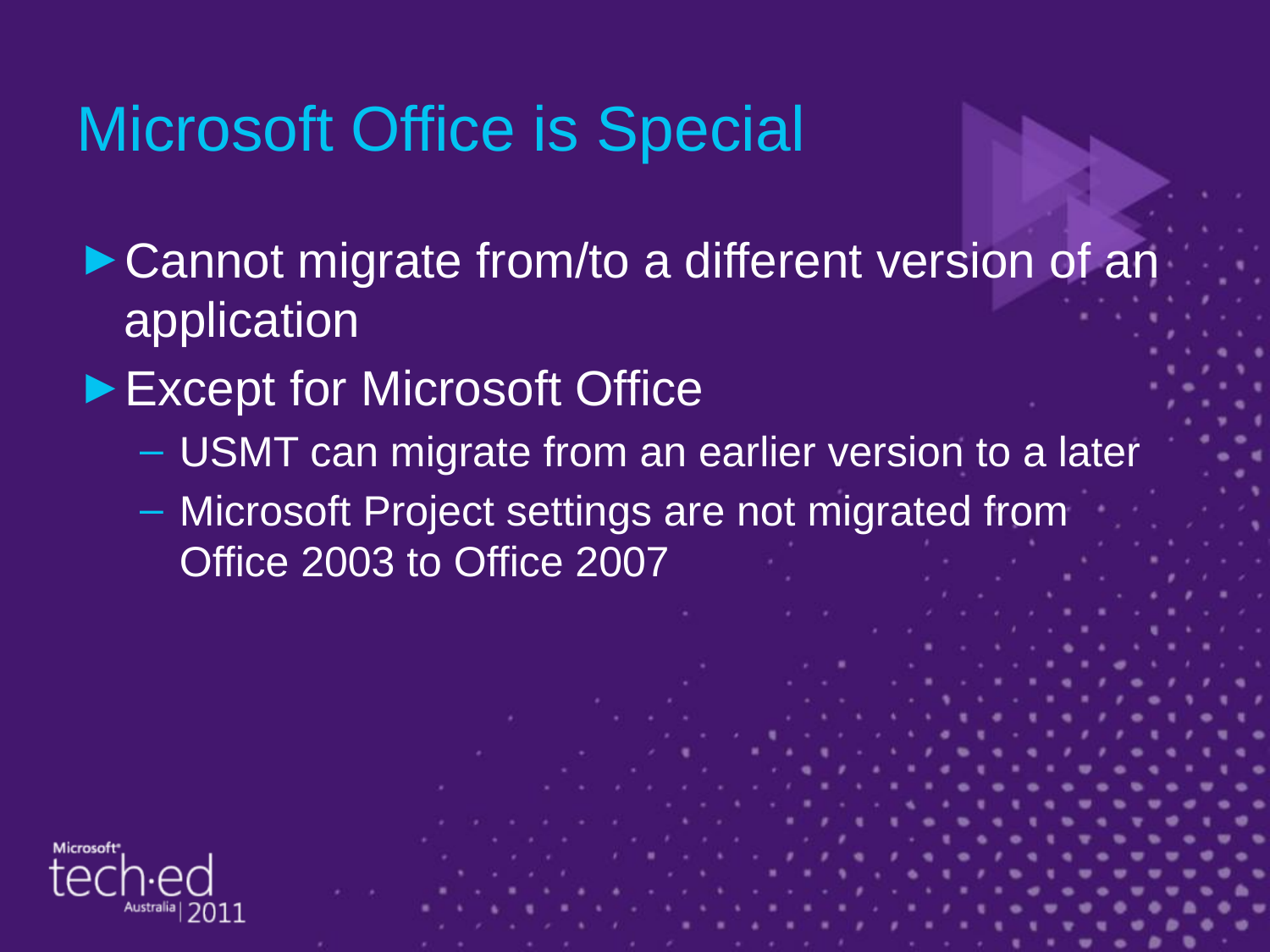

# Microsoft Office is Special
Cannot migrate from/to a different version of an application
Except for Microsoft Office
USMT can migrate from an earlier version to a later
Microsoft Project settings are not migrated from Office 2003 to Office 2007